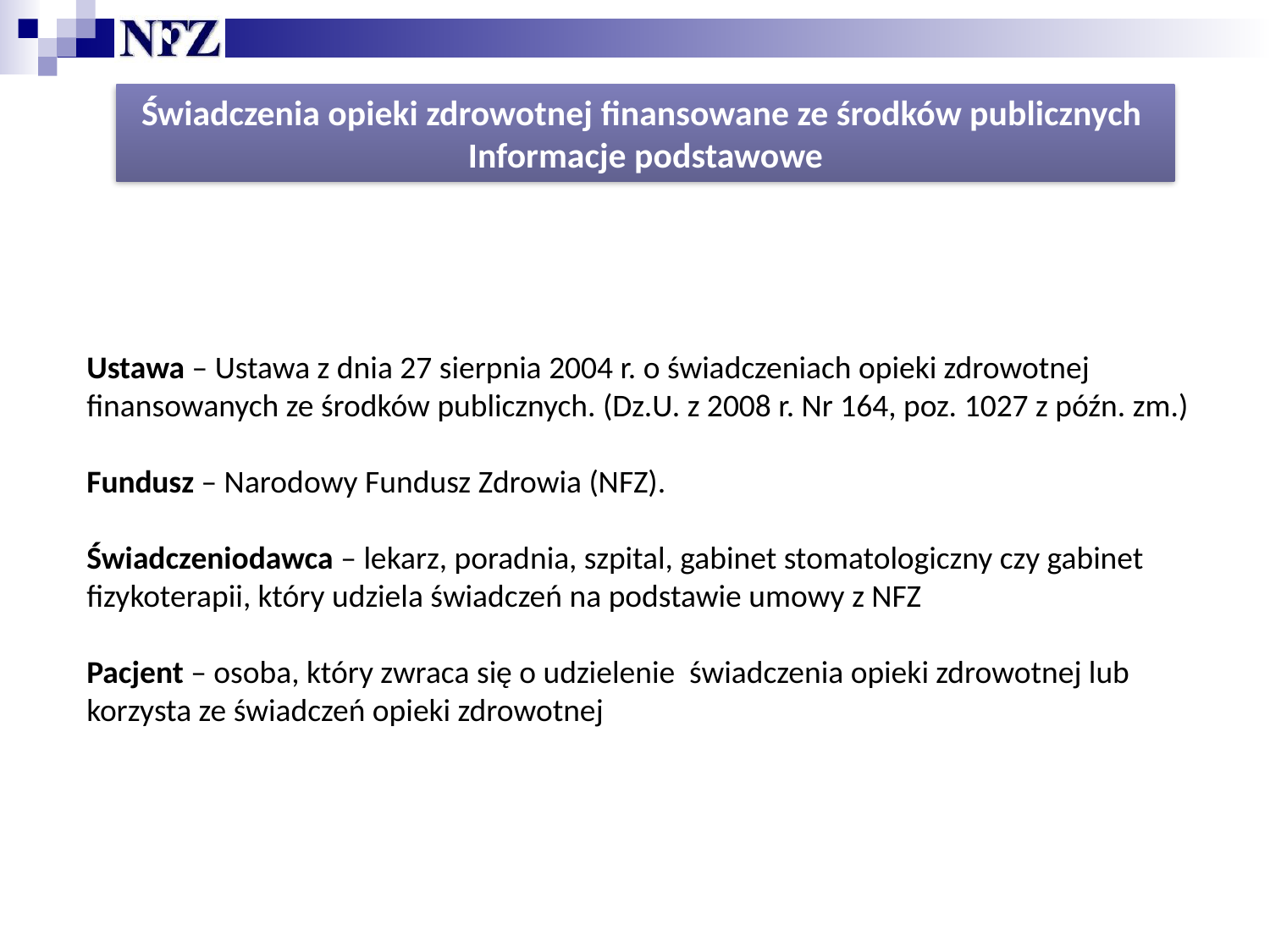

Świadczenia opieki zdrowotnej finansowane ze środków publicznych
Informacje podstawowe
Ustawa – Ustawa z dnia 27 sierpnia 2004 r. o świadczeniach opieki zdrowotnej finansowanych ze środków publicznych. (Dz.U. z 2008 r. Nr 164, poz. 1027 z późn. zm.)
Fundusz – Narodowy Fundusz Zdrowia (NFZ).
Świadczeniodawca – lekarz, poradnia, szpital, gabinet stomatologiczny czy gabinet fizykoterapii, który udziela świadczeń na podstawie umowy z NFZ
Pacjent – osoba, który zwraca się o udzielenie  świadczenia opieki zdrowotnej lub korzysta ze świadczeń opieki zdrowotnej